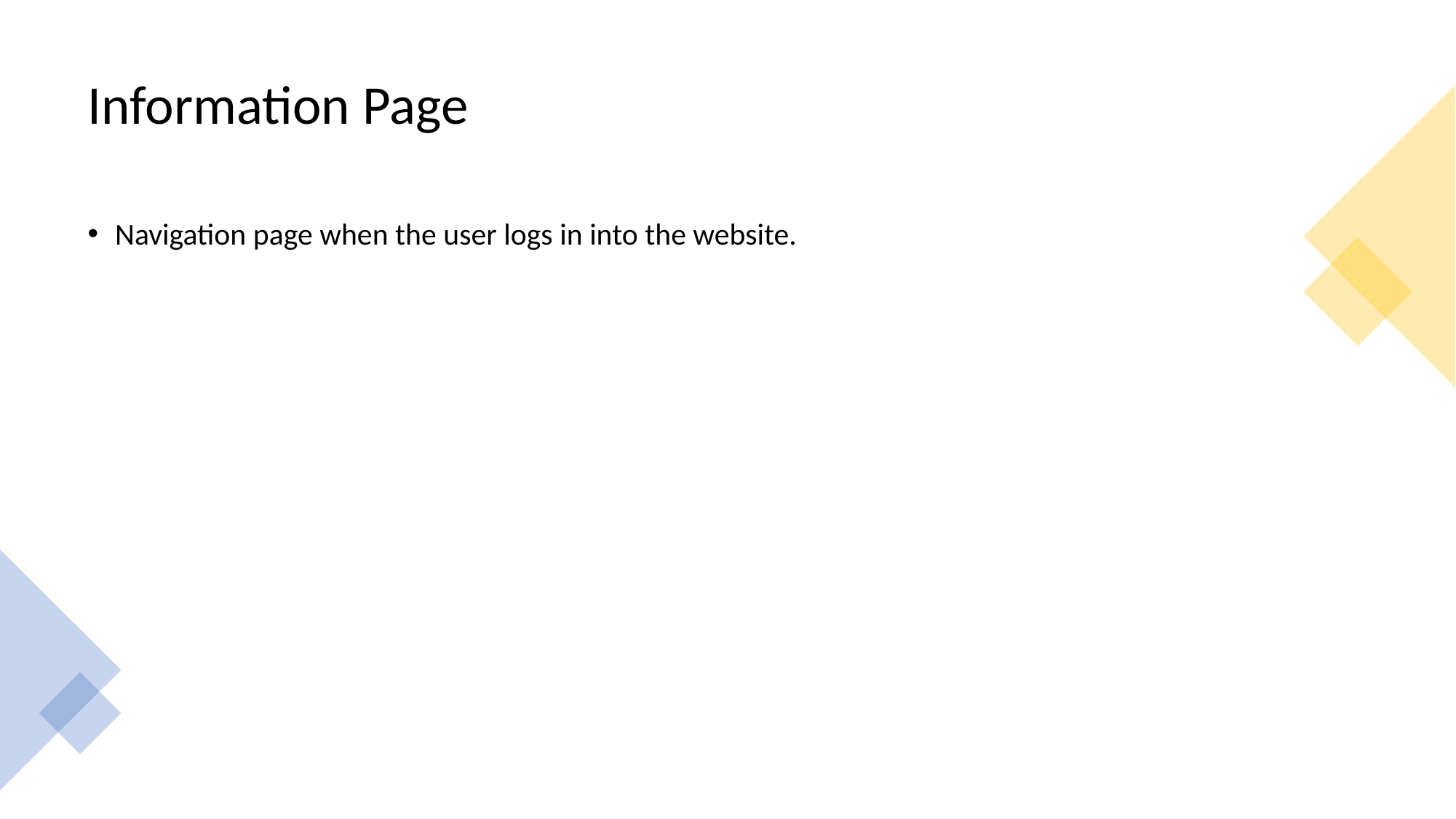

# Information Page

Navigation page when the user logs in into the website.